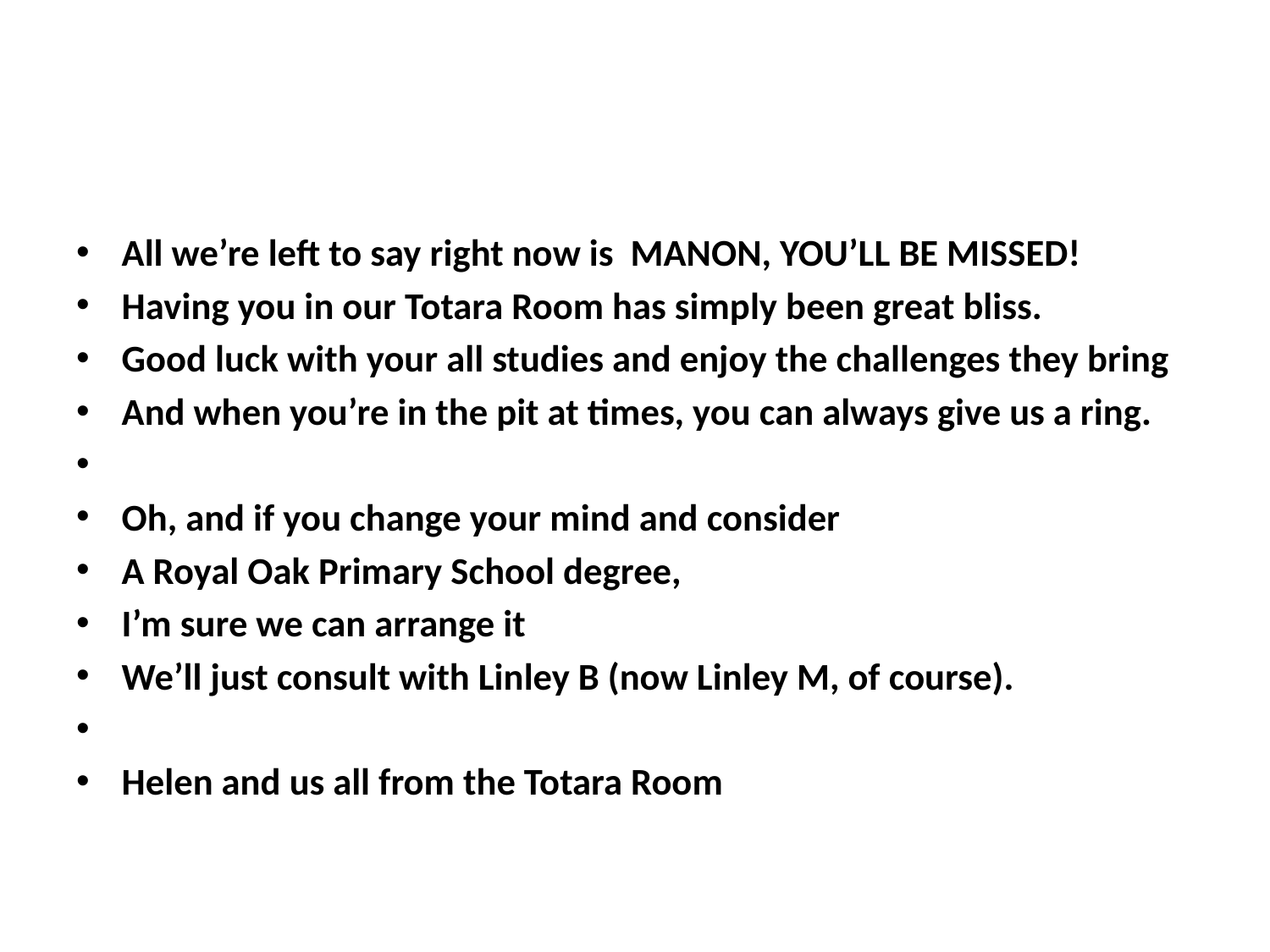

#
All we’re left to say right now is  MANON, YOU’LL BE MISSED!
Having you in our Totara Room has simply been great bliss.
Good luck with your all studies and enjoy the challenges they bring
And when you’re in the pit at times, you can always give us a ring.

Oh, and if you change your mind and consider
A Royal Oak Primary School degree,
I’m sure we can arrange it
We’ll just consult with Linley B (now Linley M, of course).

Helen and us all from the Totara Room